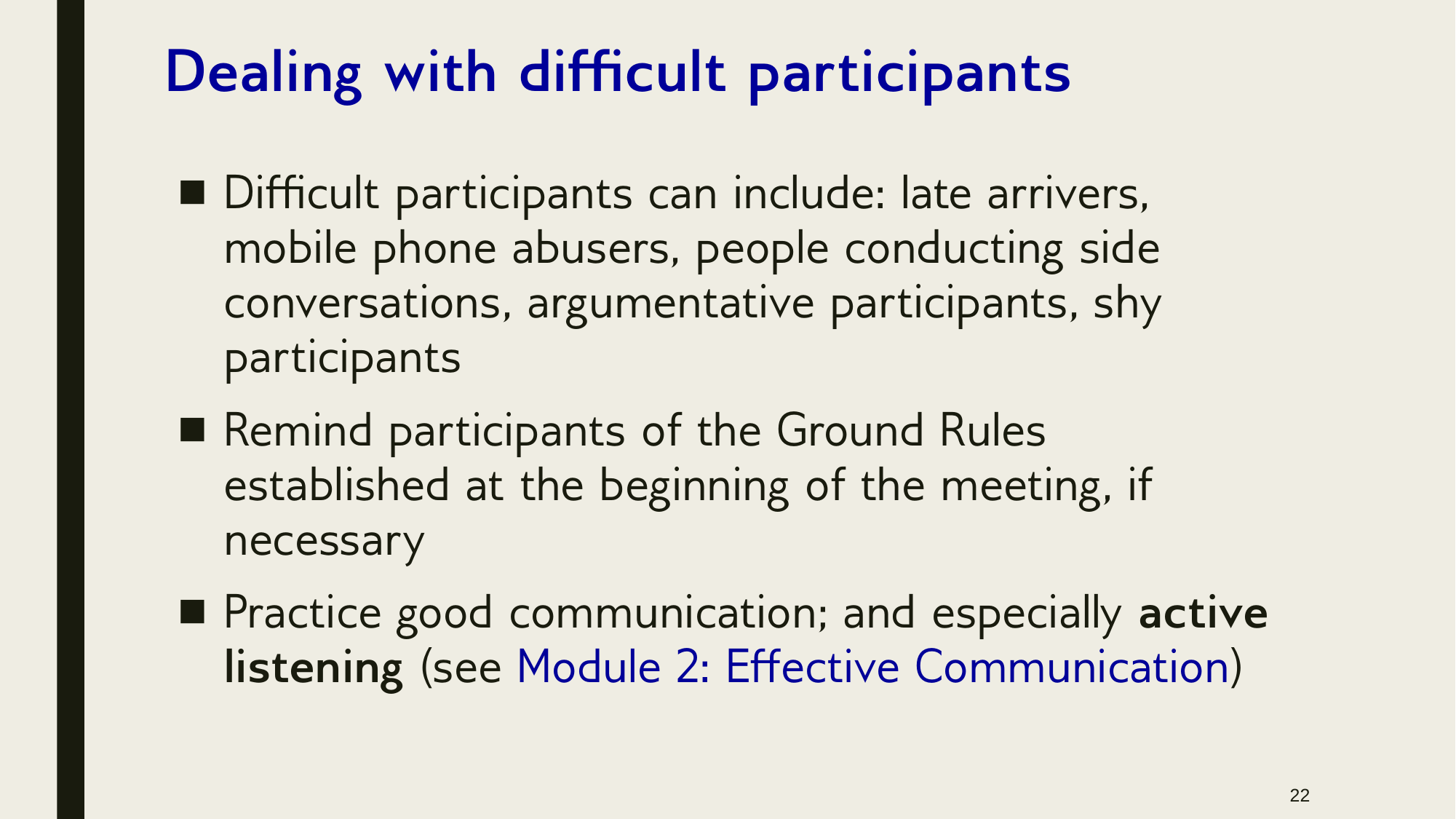

Dealing with difficult participants
Difficult participants can include: late arrivers, mobile phone abusers, people conducting side conversations, argumentative participants, shy participants
Remind participants of the Ground Rules established at the beginning of the meeting, if necessary
Practice good communication; and especially active listening (see Module 2: Effective Communication)

22